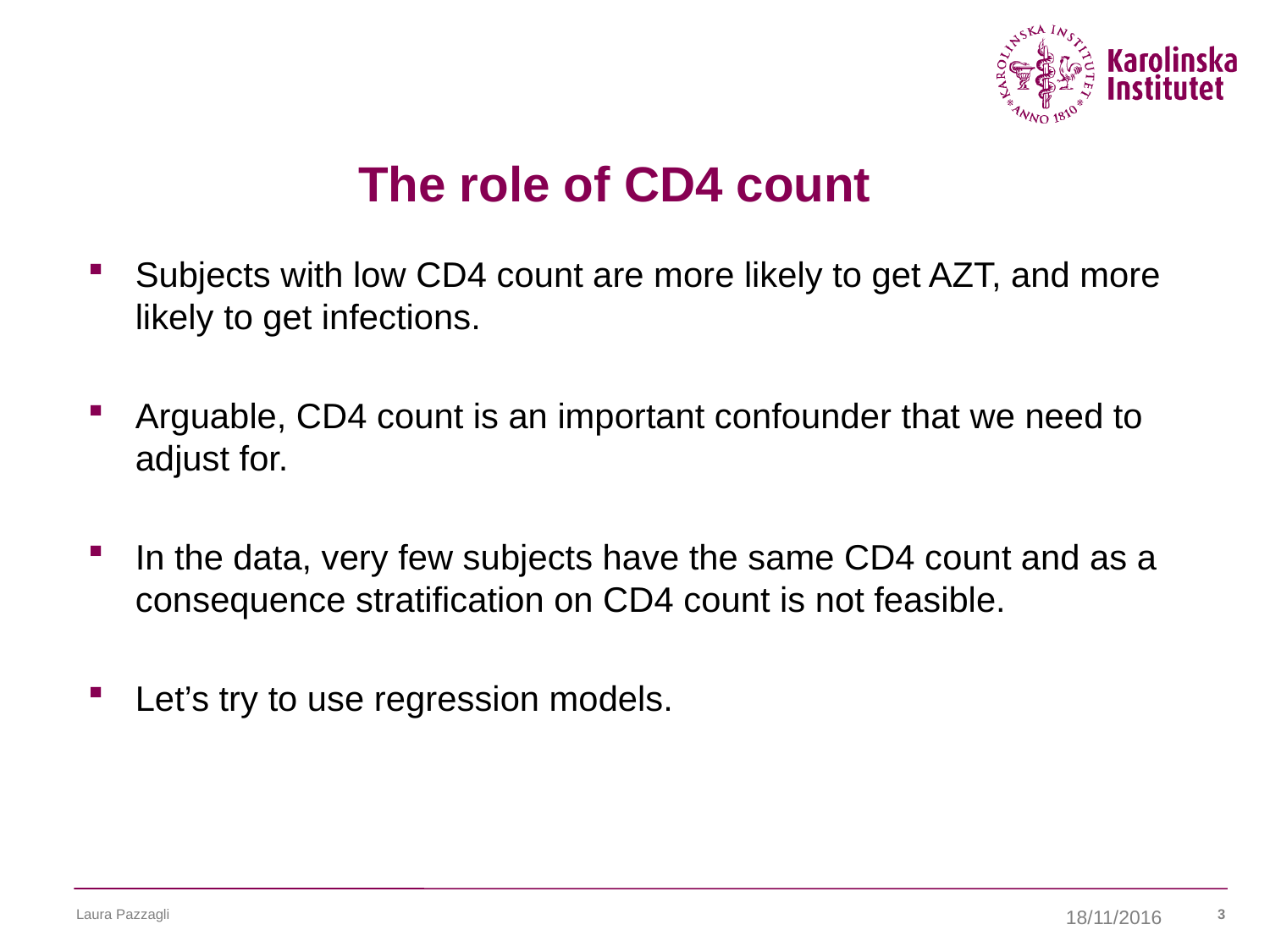

# The role of CD4 count
Subjects with low CD4 count are more likely to get AZT, and more likely to get infections.

Arguable, CD4 count is an important confounder that we need to adjust for.

In the data, very few subjects have the same CD4 count and as a consequence stratification on CD4 count is not feasible.

Let’s try to use regression models.

Laura Pazzagli
18/11/2016
3